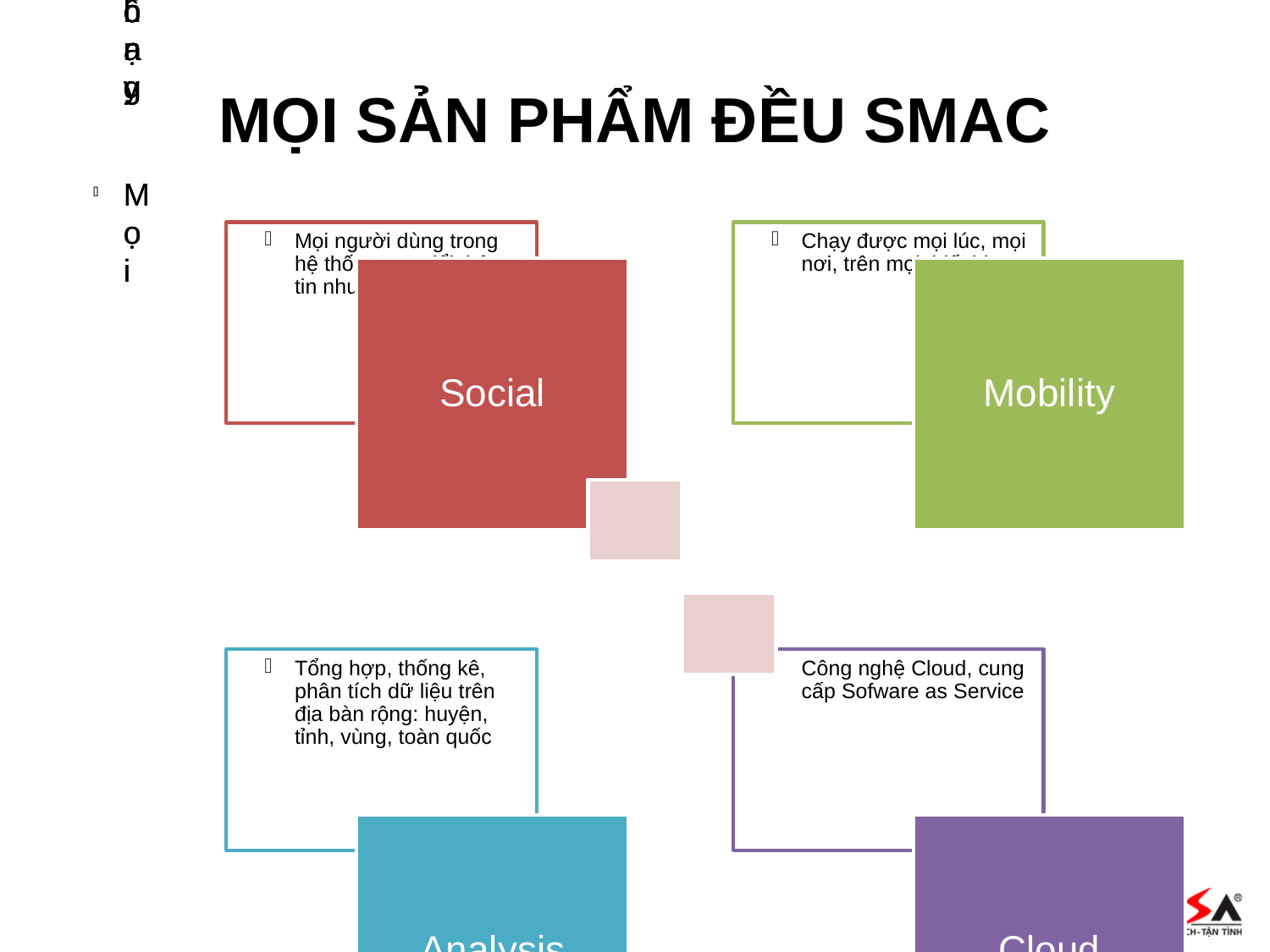

Chạy
Chạy
Công
Công
Tổng
Tổng
MỌI SẢN PHẨM ĐỀU SMAC
Mọi
Mọi
Mọi người dùng trong hệ thống trao đổi thông tin như mạng xã hội
Chạy được mọi lúc, mọi nơi, trên mọi thiết bị
Social
Mobility

Tổng hợp, thống kê, phân tích dữ liệu trên địa bàn rộng: huyện, tỉnh, vùng, toàn quốc
Công nghệ Cloud, cung cấp Sofware as Service
Analysis
Cloud